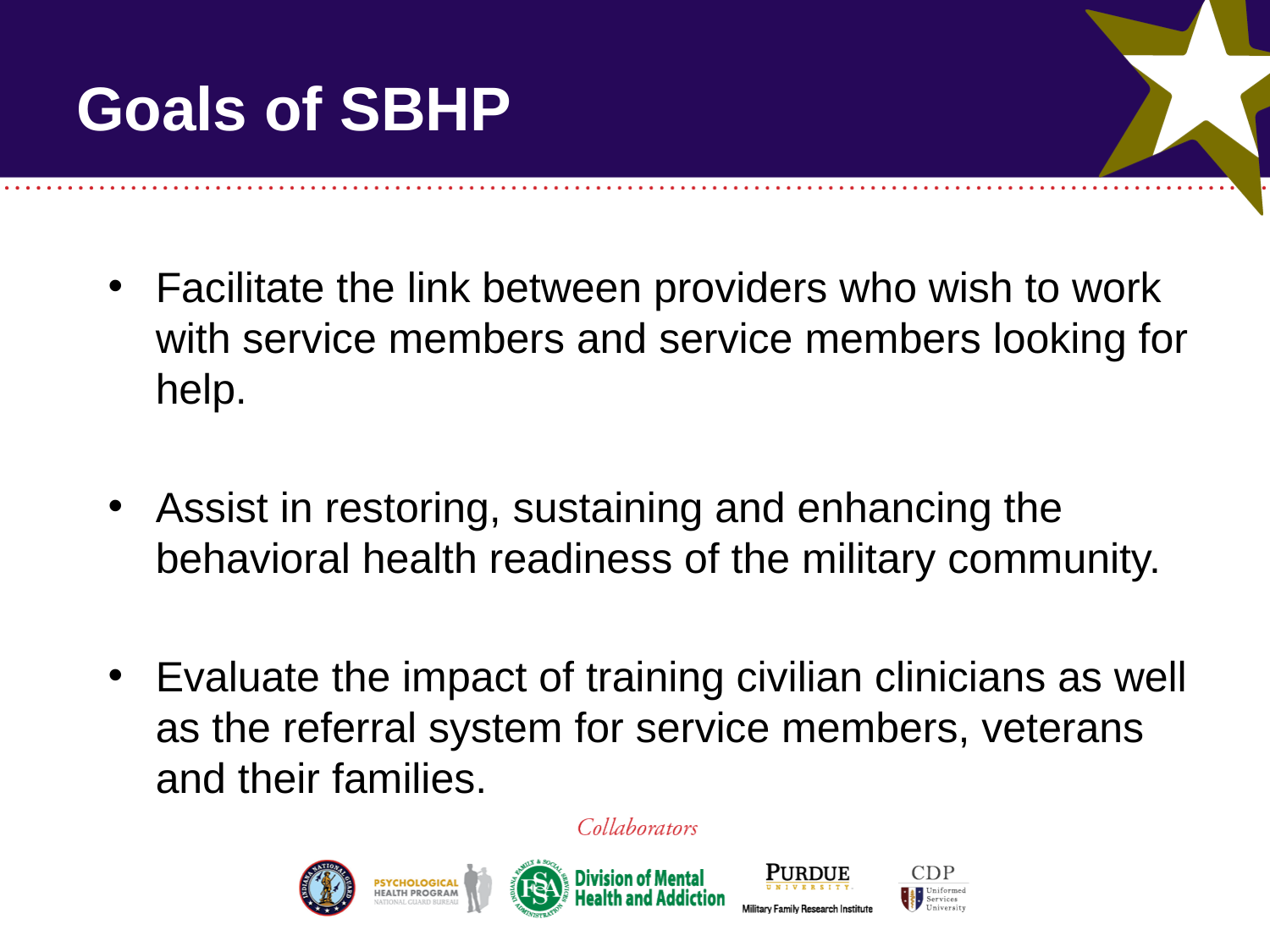

# Goals of SBHP
Facilitate the link between providers who wish to work with service members and service members looking for help.

Assist in restoring, sustaining and enhancing the behavioral health readiness of the military community.

Evaluate the impact of training civilian clinicians as well as the referral system for service members, veterans and their families.